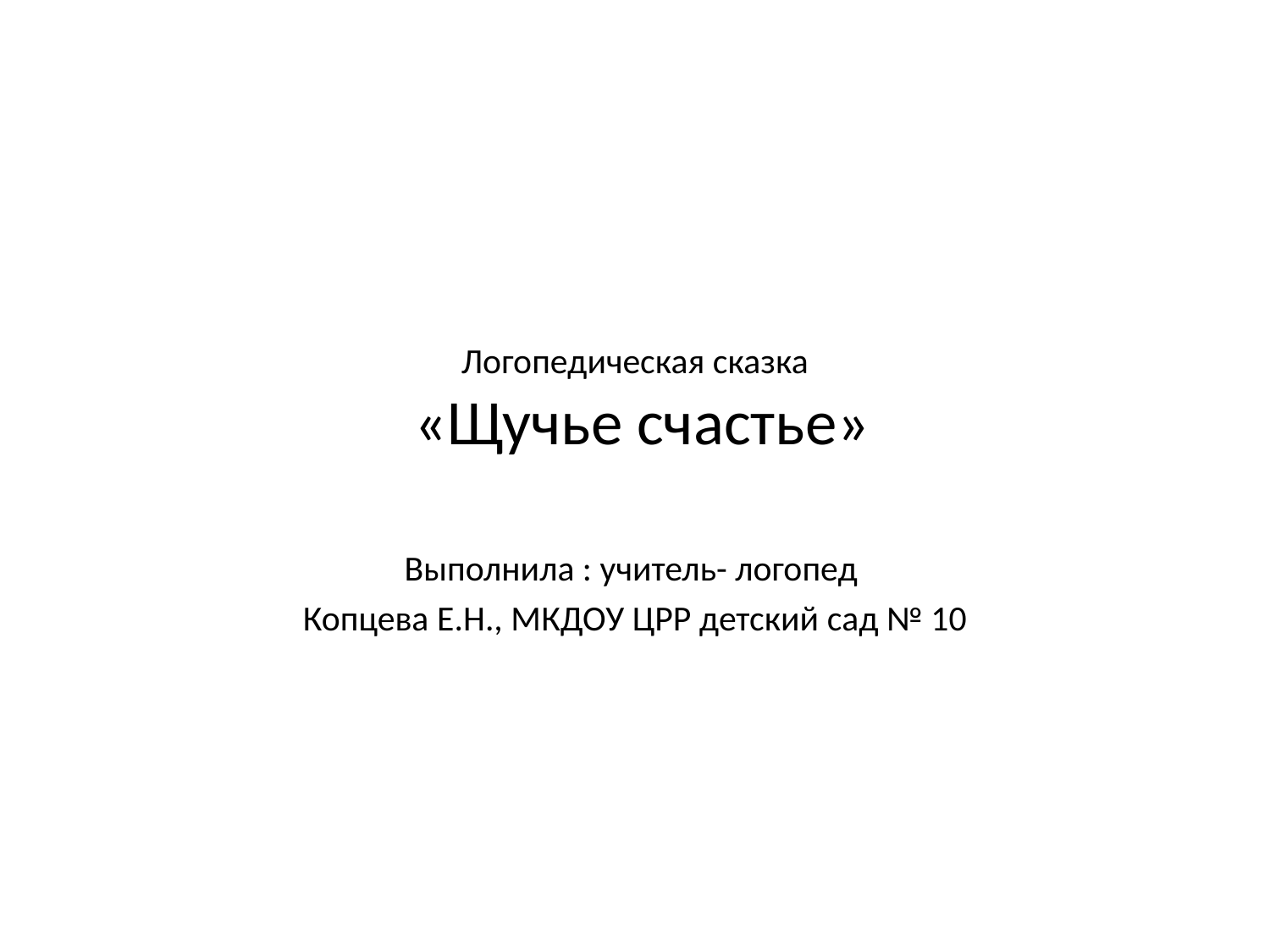

# Логопедическая сказка «Щучье счастье»
Выполнила : учитель- логопед
Копцева Е.Н., МКДОУ ЦРР детский сад № 10